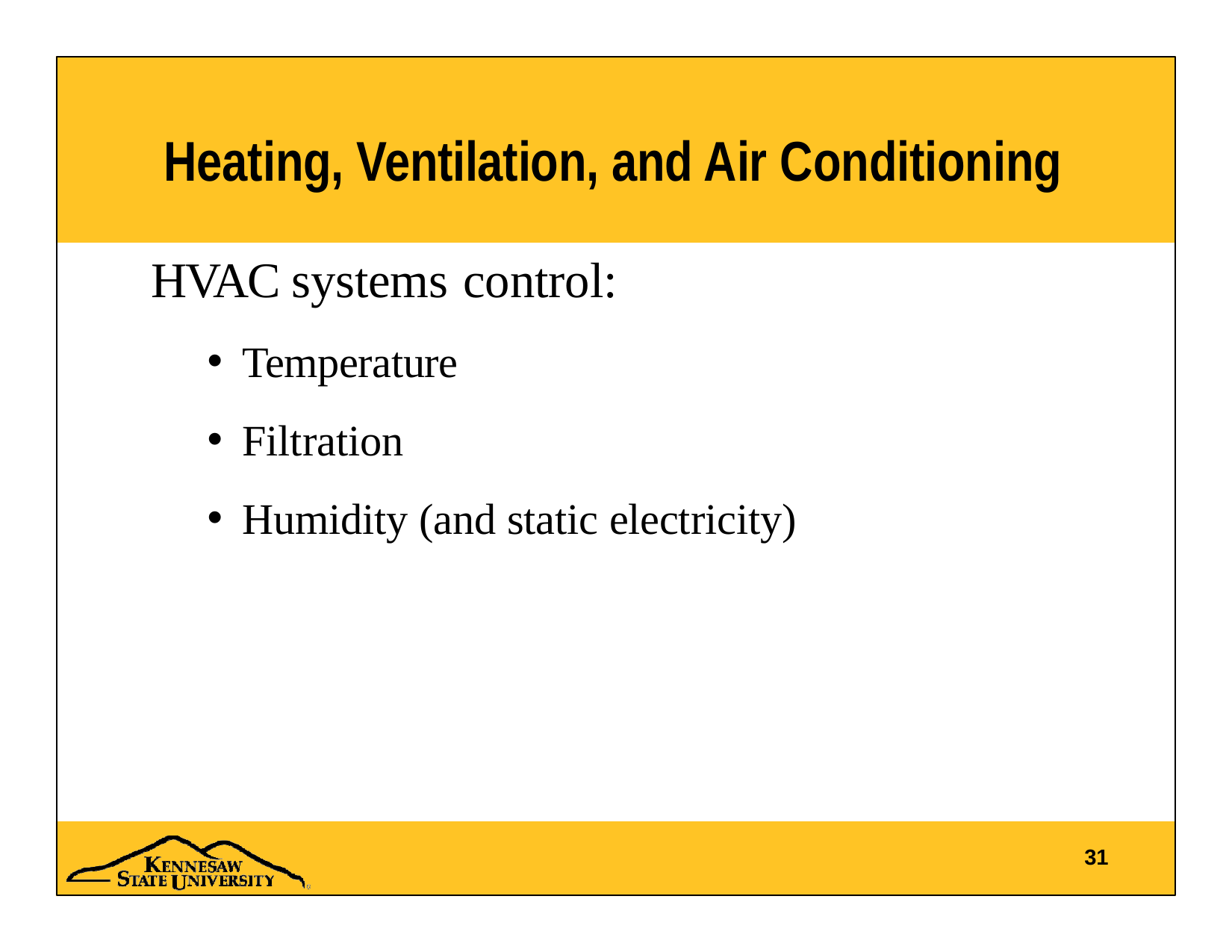

# Heating, Ventilation, and Air Conditioning
HVAC systems control:
Temperature
Filtration
Humidity (and static electricity)

31